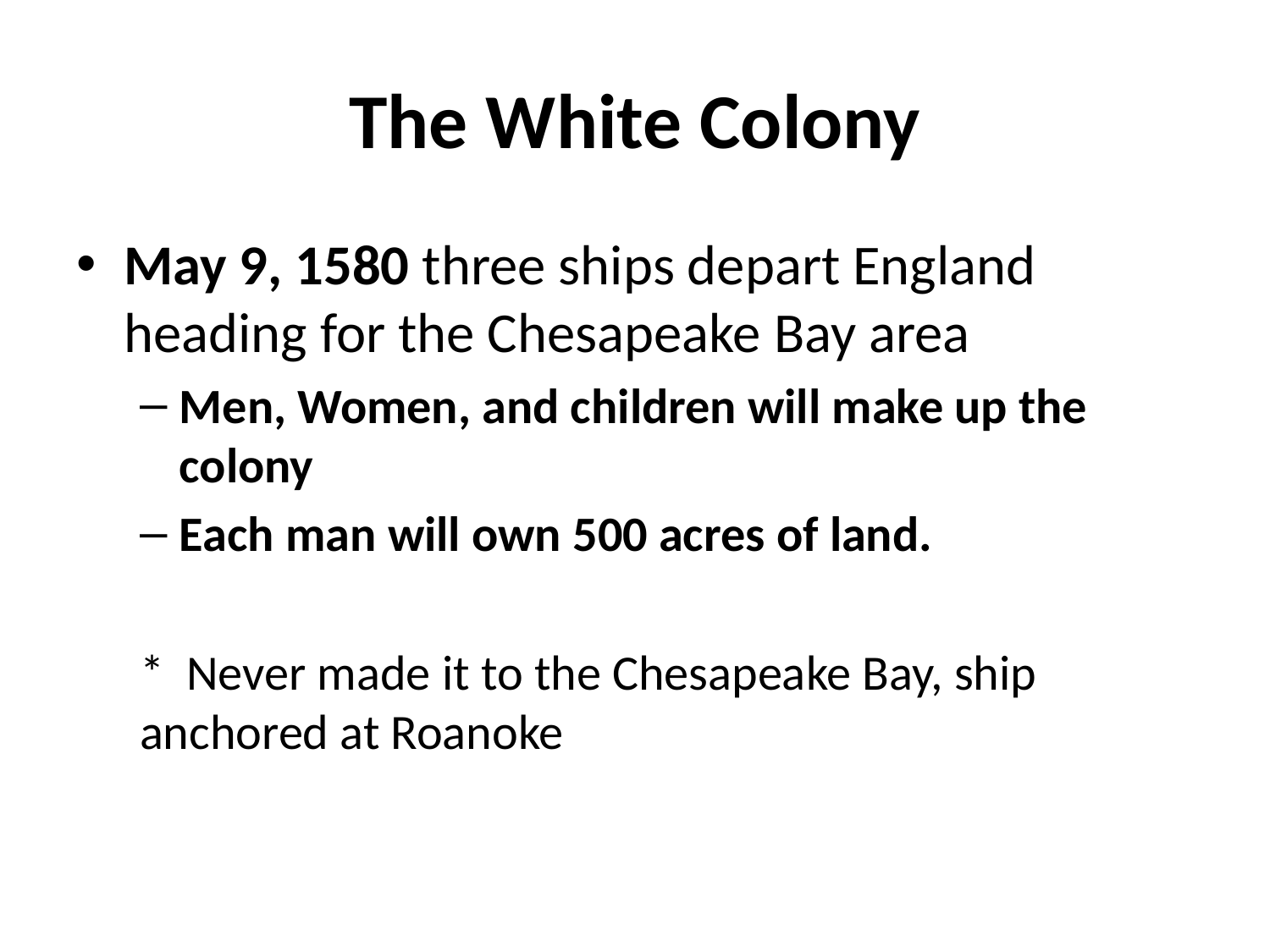

# The White Colony
May 9, 1580 three ships depart England heading for the Chesapeake Bay area
Men, Women, and children will make up the colony
Each man will own 500 acres of land.

*  Never made it to the Chesapeake Bay, ship anchored at Roanoke